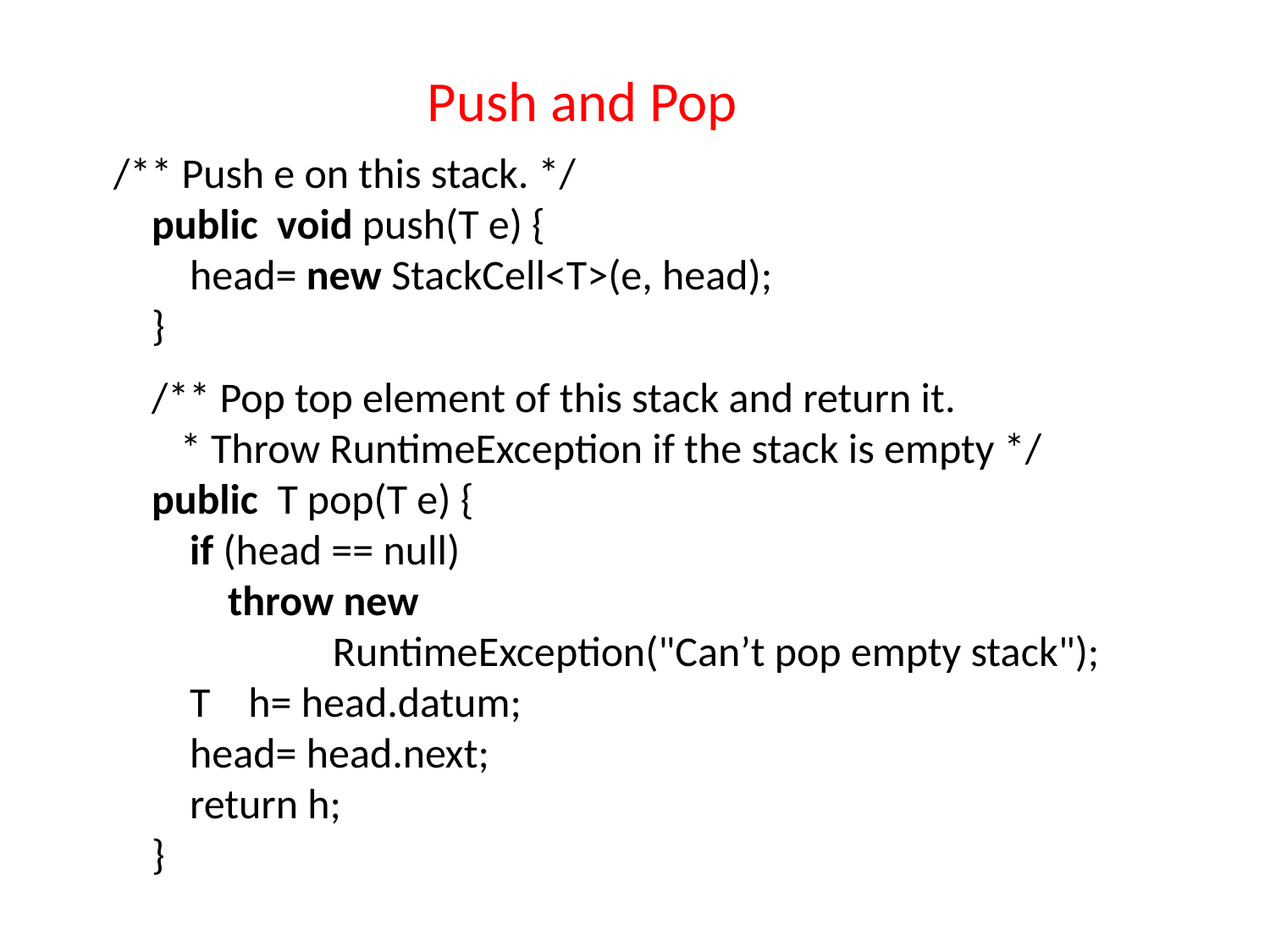

Push and Pop
/** Push e on this stack. */
    public  void push(T e) {
        head= new StackCell<T>(e, head);
    }
    /** Pop top element of this stack and return it.
       * Throw RuntimeException if the stack is empty */
    public  T pop(T e) {
        if (head == null)
            throw new
                       RuntimeException("Can’t pop empty stack");
        T    h= head.datum;
        head= head.next;
        return h;
    }